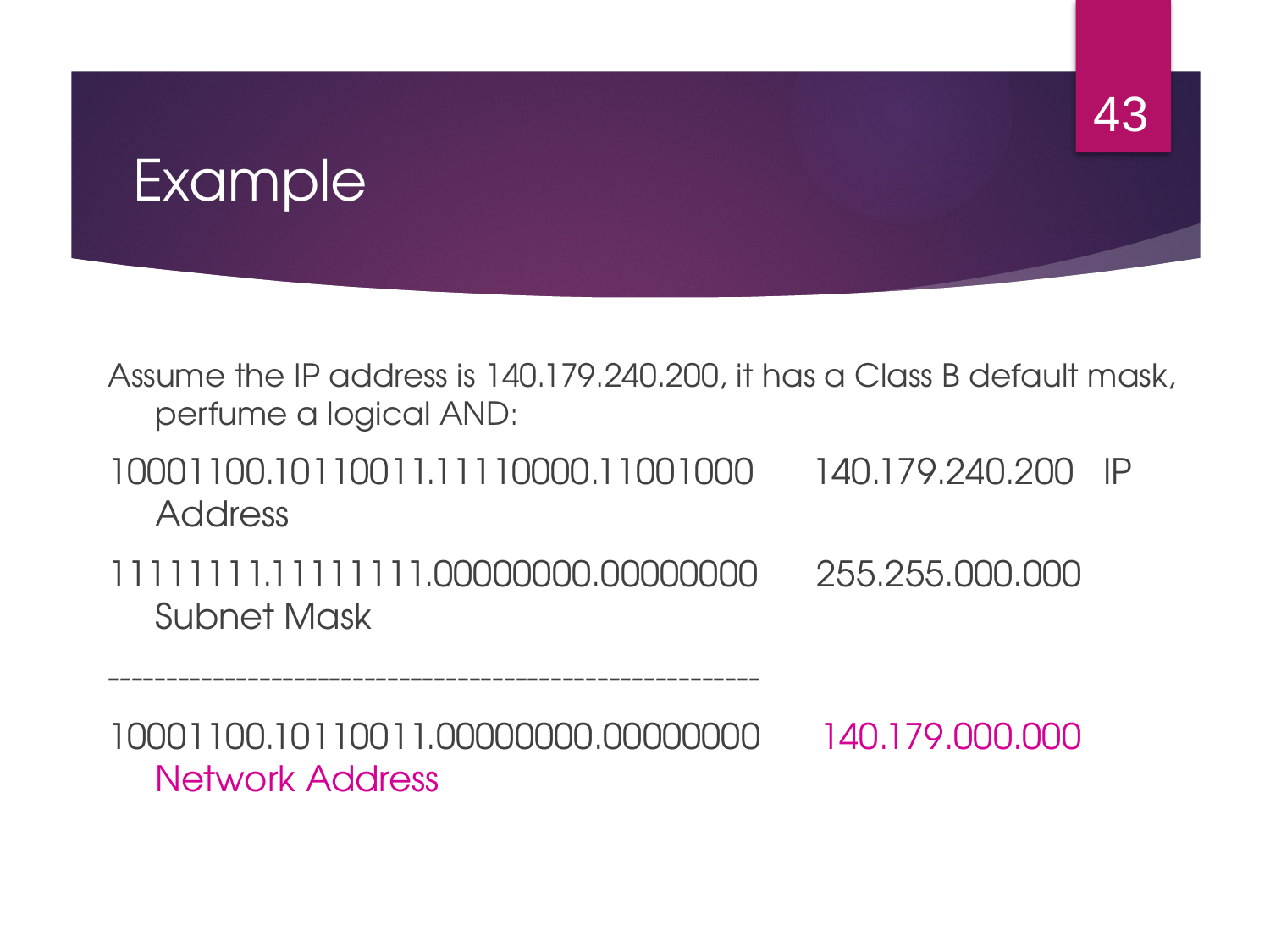

43
# Example
Assume the IP address is 140.179.240.200, it has a Class B default mask, perfume a logical AND:
10001100.10110011.11110000.11001000      140.179.240.200   IP Address
11111111.11111111.00000000.00000000      255.255.000.000   Subnet Mask
--------------------------------------------------------
10001100.10110011.00000000.00000000      140.179.000.000   Network Address